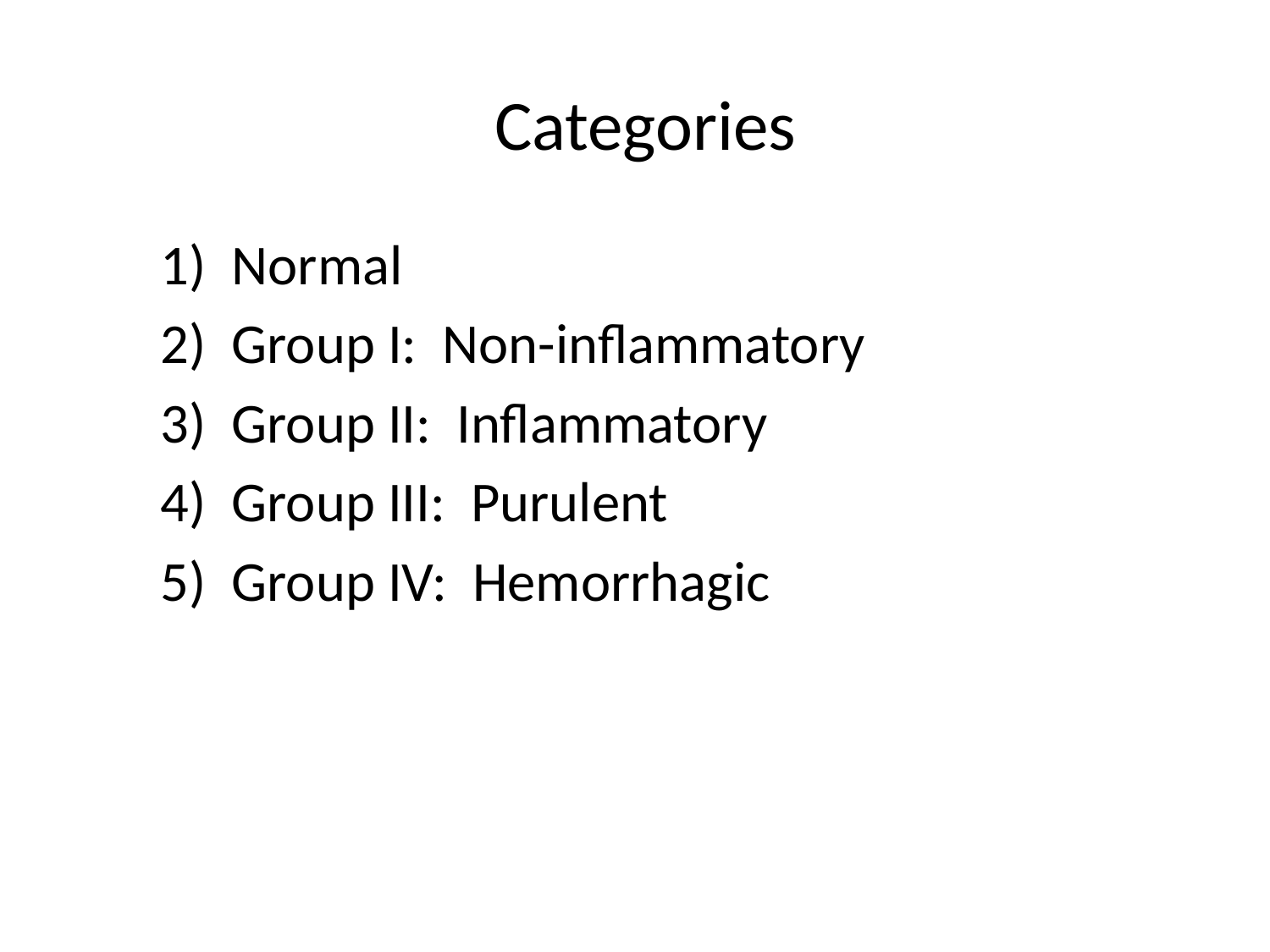

# Categories
	1)  Normal
	2)  Group I:  Non-inflammatory
	3)  Group II:  Inflammatory
	4)  Group III:  Purulent
	5)  Group IV:  Hemorrhagic